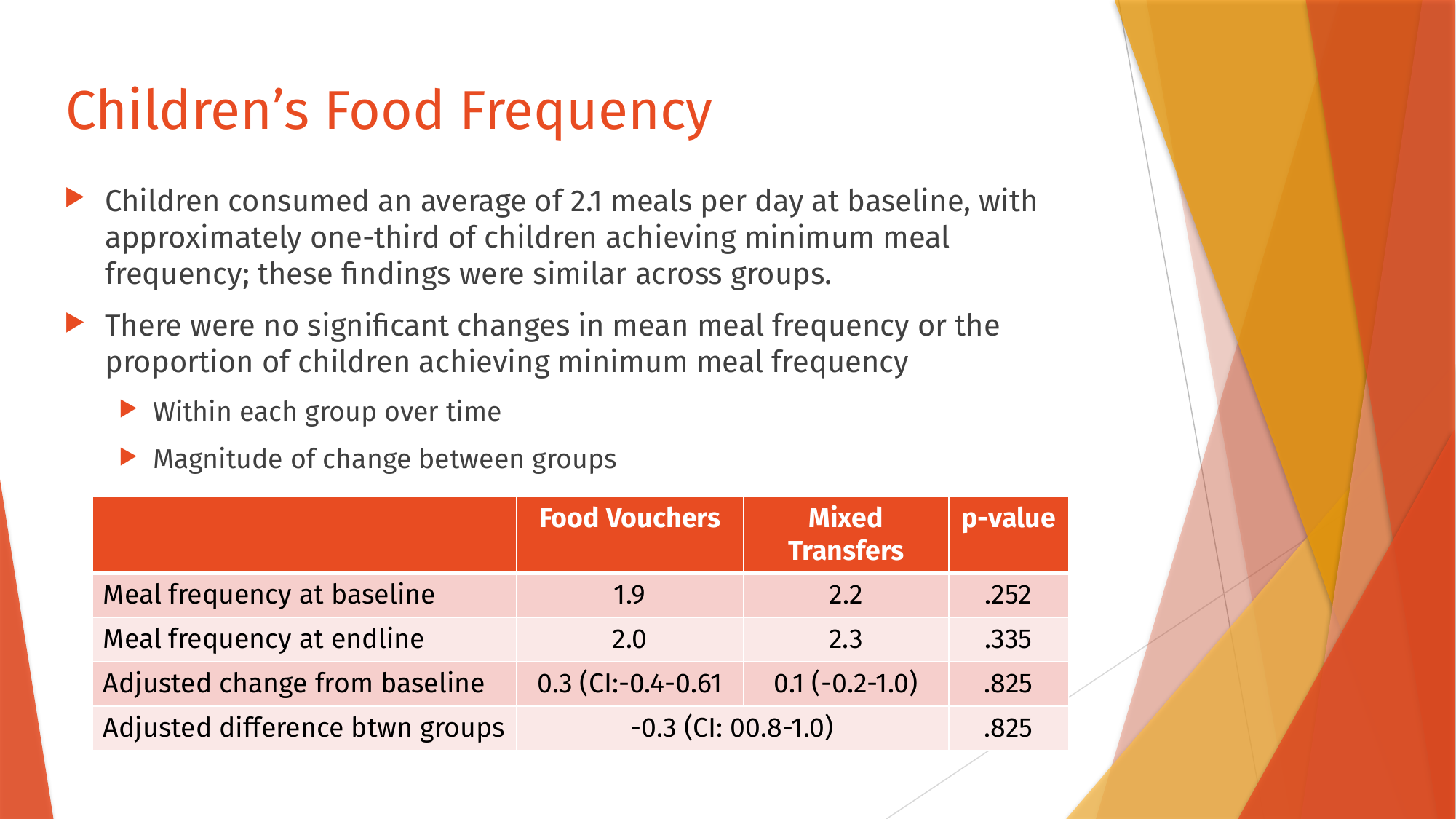

# Children’s Food Frequency
Children consumed an average of 2.1 meals per day at baseline, with approximately one-third of children achieving minimum meal frequency; these findings were similar across groups.
There were no significant changes in mean meal frequency or the proportion of children achieving minimum meal frequency
Within each group over time
Magnitude of change between groups
|  | Food Vouchers | Mixed Transfers | p-value |
| --- | --- | --- | --- |
| Meal frequency at baseline | 1.9 | 2.2 | .252 |
| Meal frequency at endline | 2.0 | 2.3 | .335 |
| Adjusted change from baseline | 0.3 (CI:-0.4-0.61 | 0.1 (-0.2-1.0) | .825 |
| Adjusted difference btwn groups | -0.3 (CI: 00.8-1.0) |  | .825 |